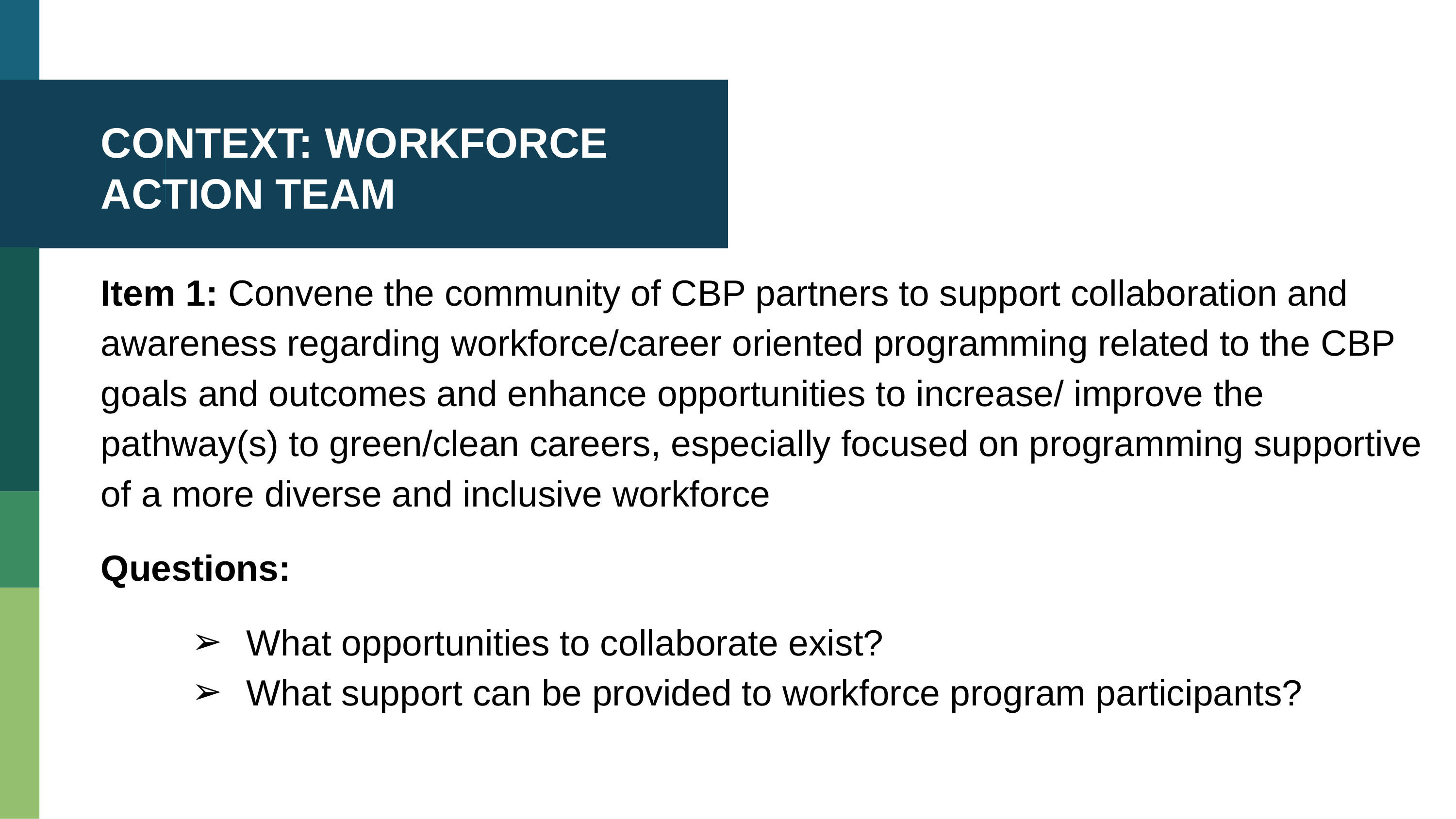

# CONTEXT: WORKFORCE ACTION TEAM
Item 1: Convene the community of CBP partners to support collaboration and awareness regarding workforce/career oriented programming related to the CBP goals and outcomes and enhance opportunities to increase/ improve the pathway(s) to green/clean careers, especially focused on programming supportive of a more diverse and inclusive workforce
Questions:
What opportunities to collaborate exist?
What support can be provided to workforce program participants?